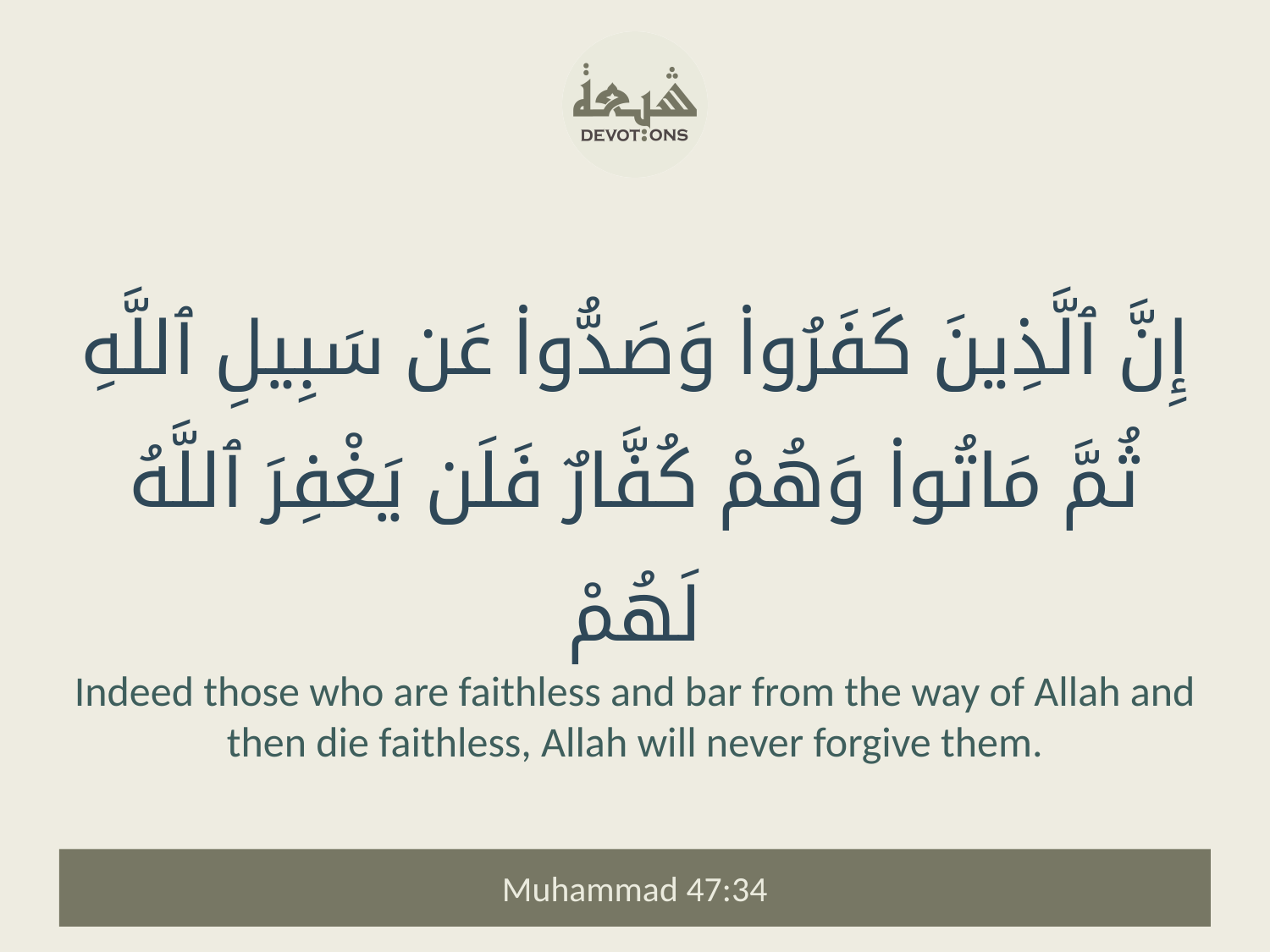

إِنَّ ٱلَّذِينَ كَفَرُوا۟ وَصَدُّوا۟ عَن سَبِيلِ ٱللَّهِ ثُمَّ مَاتُوا۟ وَهُمْ كُفَّارٌ فَلَن يَغْفِرَ ٱللَّهُ لَهُمْ
Indeed those who are faithless and bar from the way of Allah and then die faithless, Allah will never forgive them.
Muhammad 47:34